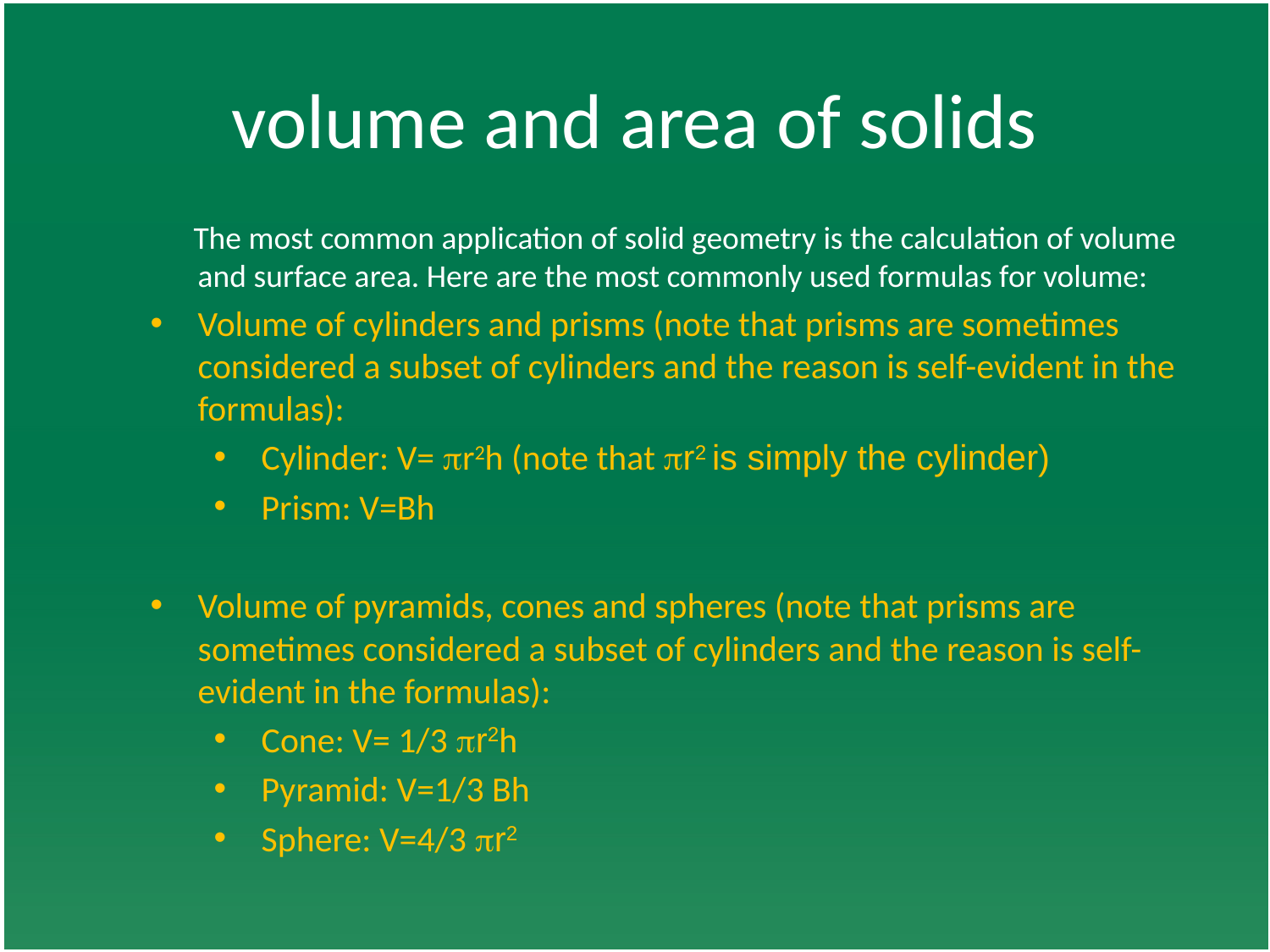

# volume and area of solids

      The most common application of solid geometry is the calculation of volume and surface area. Here are the most commonly used formulas for volume:
Volume of cylinders and prisms (note that prisms are sometimes considered a subset of cylinders and the reason is self-evident in the formulas):
Cylinder: V= πr2h (note that πr2 is simply the cylinder)
Prism: V=Bh

Volume of pyramids, cones and spheres (note that prisms are sometimes considered a subset of cylinders and the reason is self-evident in the formulas):
Cone: V= 1/3 πr2h
Pyramid: V=1/3 Bh
Sphere: V=4/3 πr2